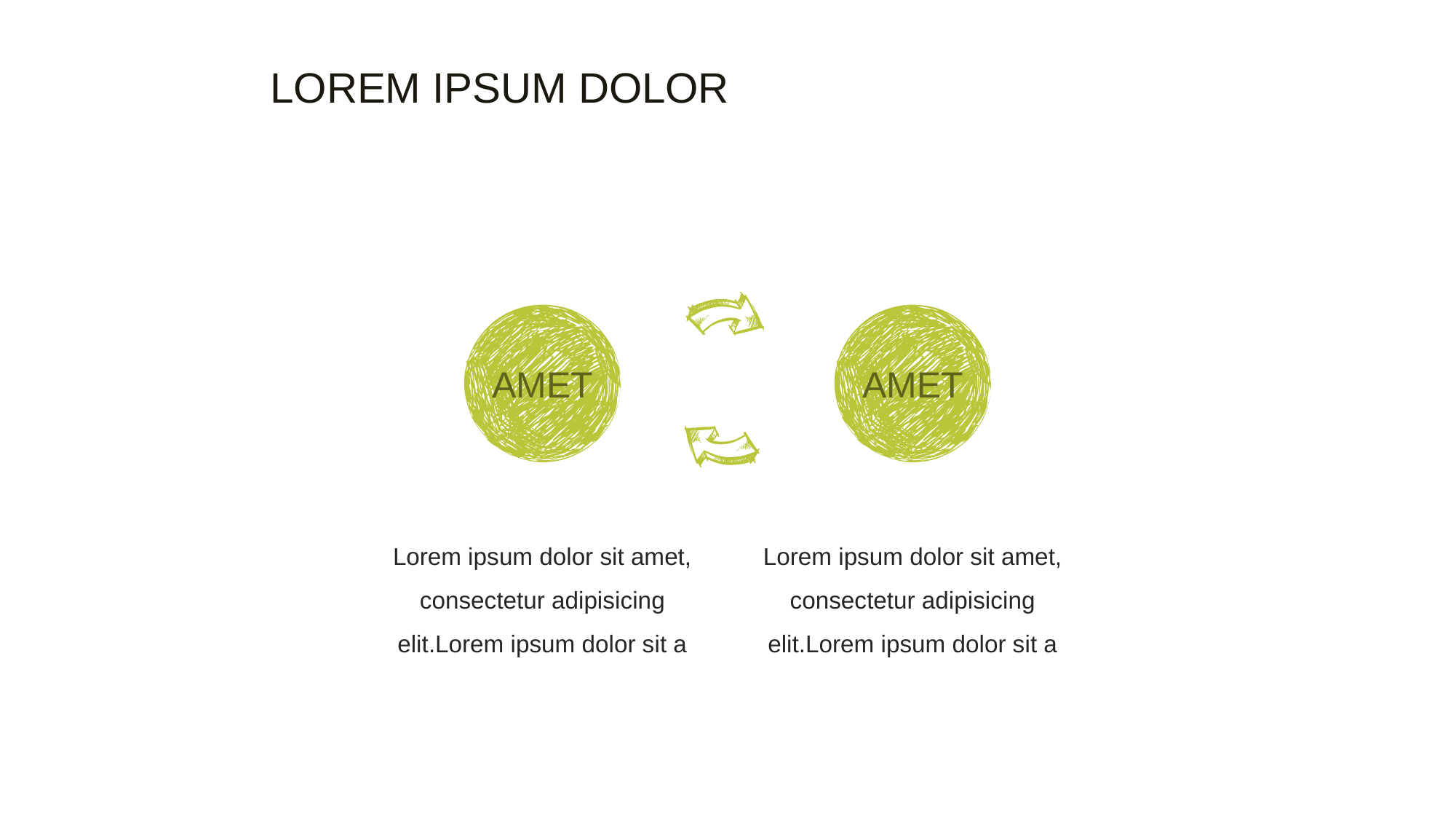

LOREM IPSUM DOLOR

AMET
AMET

Lorem ipsum dolor sit amet, consectetur adipisicing elit.Lorem ipsum dolor sit a
Lorem ipsum dolor sit amet, consectetur adipisicing elit.Lorem ipsum dolor sit a